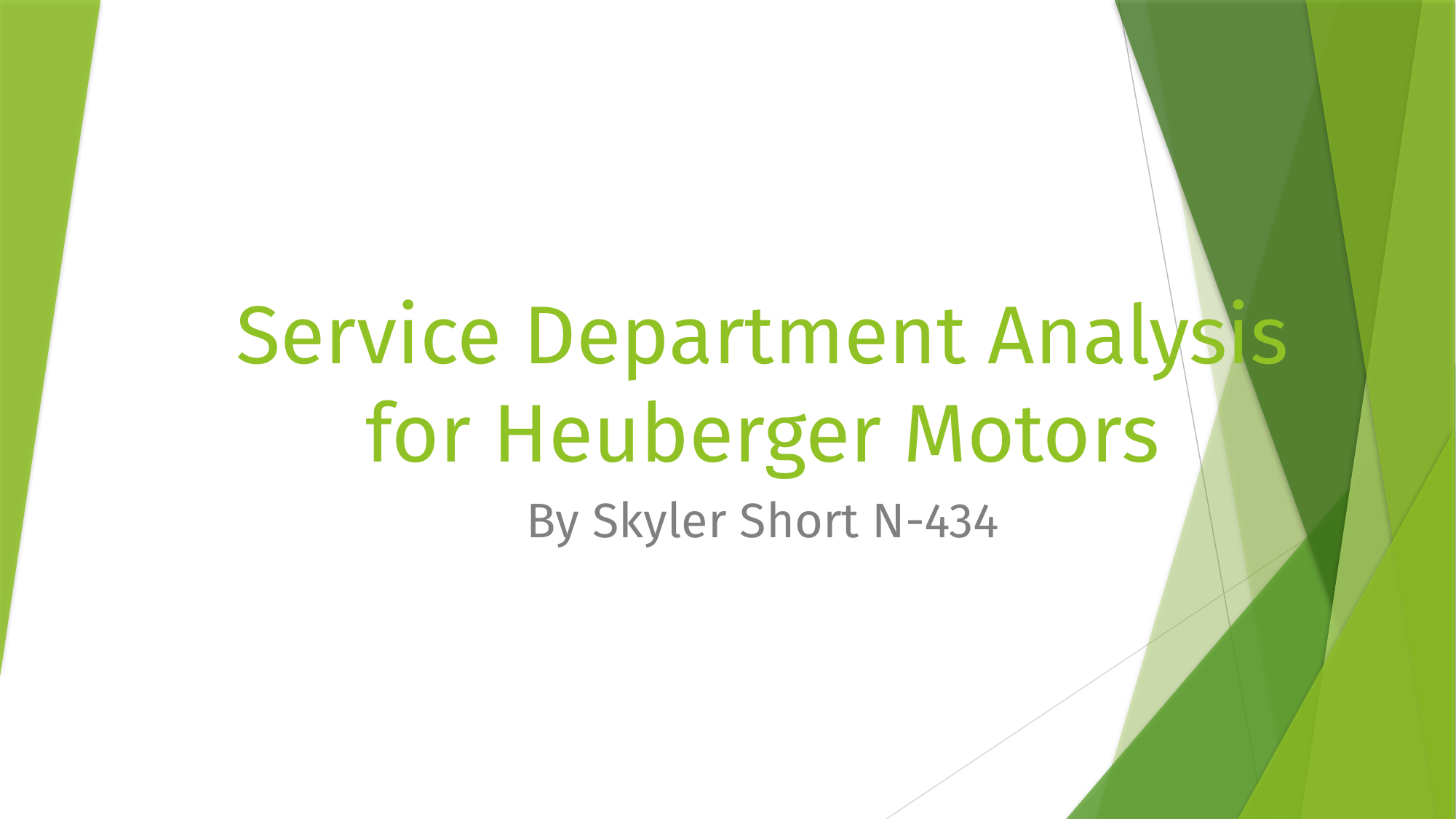

# Service Department Analysis for Heuberger Motors
By Skyler Short N-434